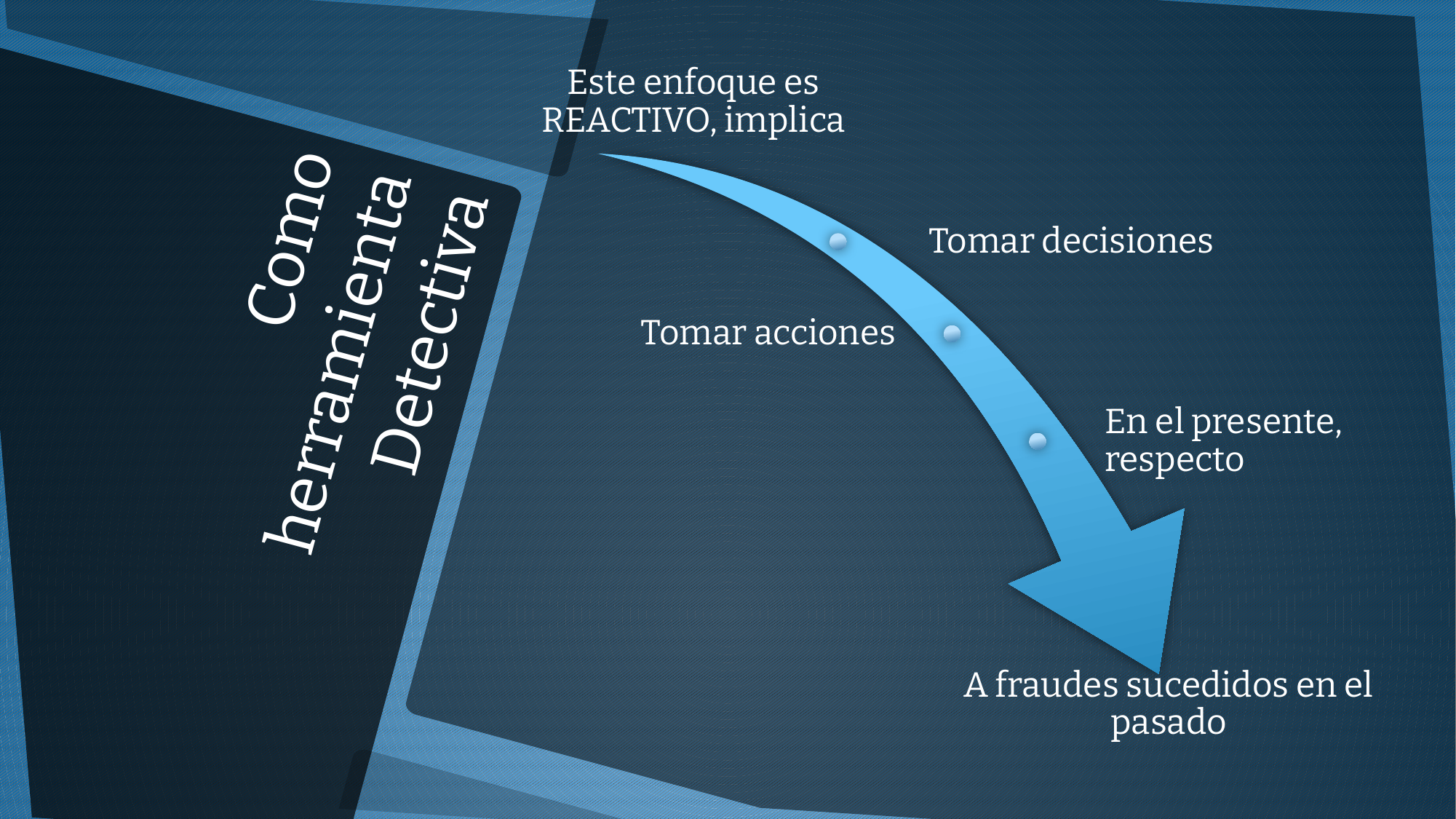

Este enfoque es REACTIVO, implica
Tomar decisiones
Tomar acciones
En el presente, respecto
A fraudes sucedidos en el pasado
# Como herramienta Detectiva